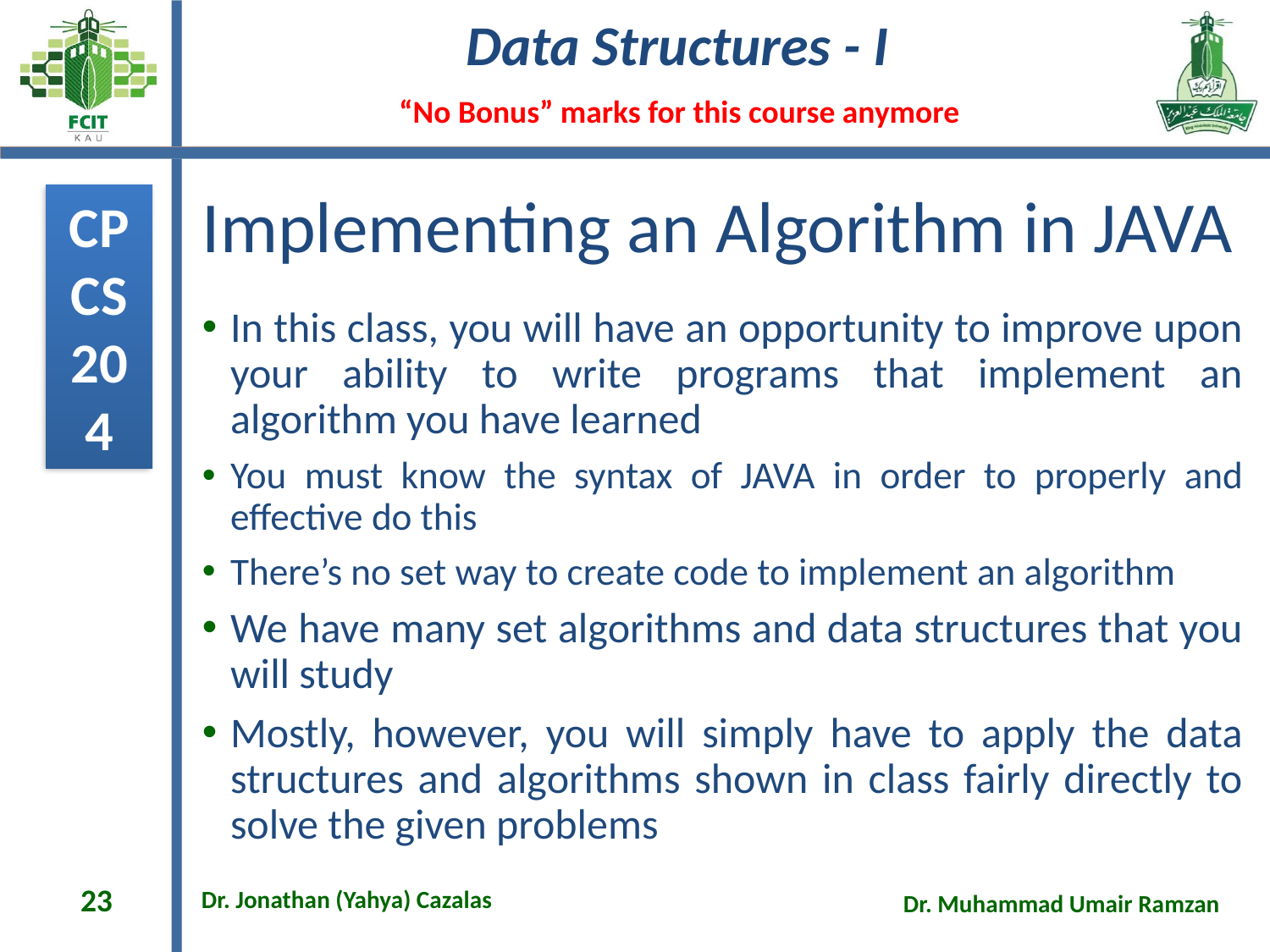

# Implementing an Algorithm in JAVA
In this class, you will have an opportunity to improve upon your ability to write programs that implement an algorithm you have learned
You must know the syntax of JAVA in order to properly and effective do this
There’s no set way to create code to implement an algorithm
We have many set algorithms and data structures that you will study
Mostly, however, you will simply have to apply the data structures and algorithms shown in class fairly directly to solve the given problems

23